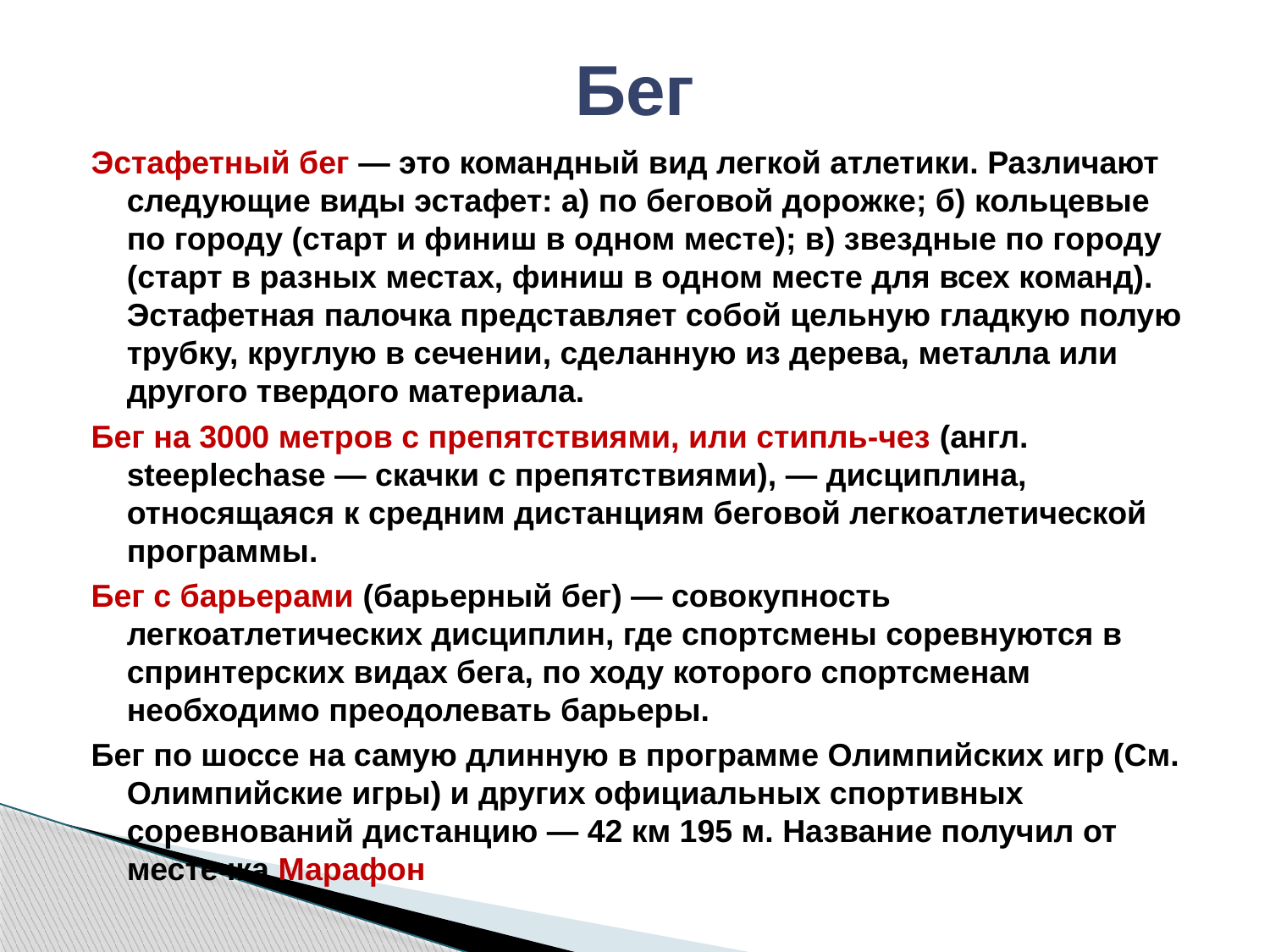

# Бег
Эстафетный бег — это командный вид легкой атлетики. Различают следующие виды эстафет: а) по беговой дорожке; б) кольцевые по городу (старт и финиш в одном месте); в) звездные по городу (старт в разных местах, финиш в одном месте для всех команд). Эстафетная палочка представляет собой цельную гладкую полую трубку, круглую в сечении, сделанную из дерева, металла или другого твердого материала.
Бег на 3000 метров с препятствиями, или стипль-чез (англ. steeplechase — скачки с препятствиями), — дисциплина, относящаяся к средним дистанциям беговой легкоатлетической программы.
Бег с барьерами (барьерный бег) — совокупность легкоатлетических дисциплин, где спортсмены соревнуются в спринтерских видах бега, по ходу которого спортсменам необходимо преодолевать барьеры.
Бег по шоссе на самую длинную в программе Олимпийских игр (См. Олимпийские игры) и других официальных спортивных соревнований дистанцию — 42 км 195 м. Название получил от местечка Марафон